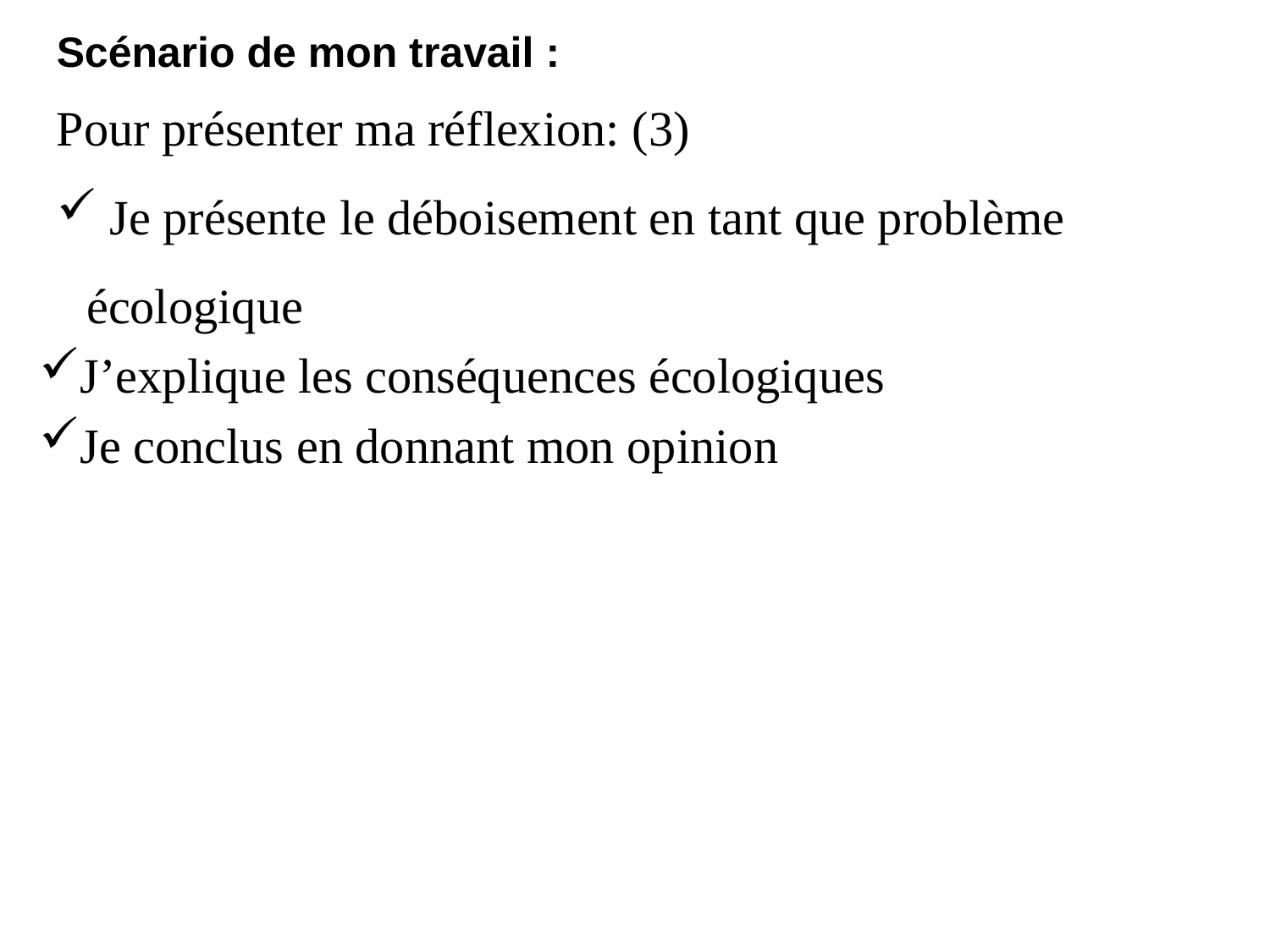

Scénario de mon travail :
Pour présenter ma réflexion: (3)
 Je présente le déboisement en tant que problème écologique
J’explique les conséquences écologiques
Je conclus en donnant mon opinion